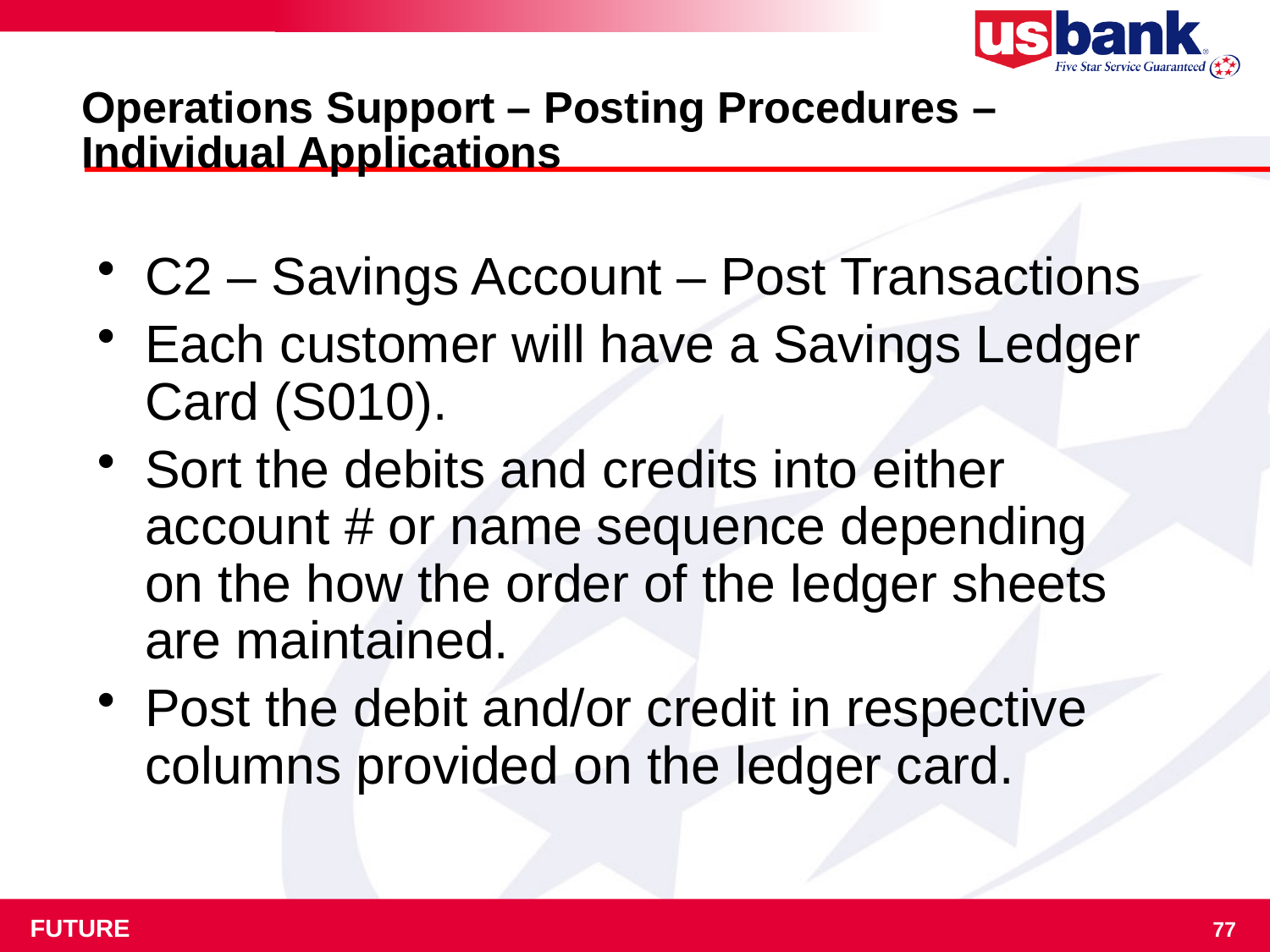

# Operations Support – Posting Procedures – Individual Applications
C2 – Savings Account – Post Transactions
Each customer will have a Savings Ledger Card (S010).
Sort the debits and credits into either account # or name sequence depending on the how the order of the ledger sheets are maintained.
Post the debit and/or credit in respective columns provided on the ledger card.